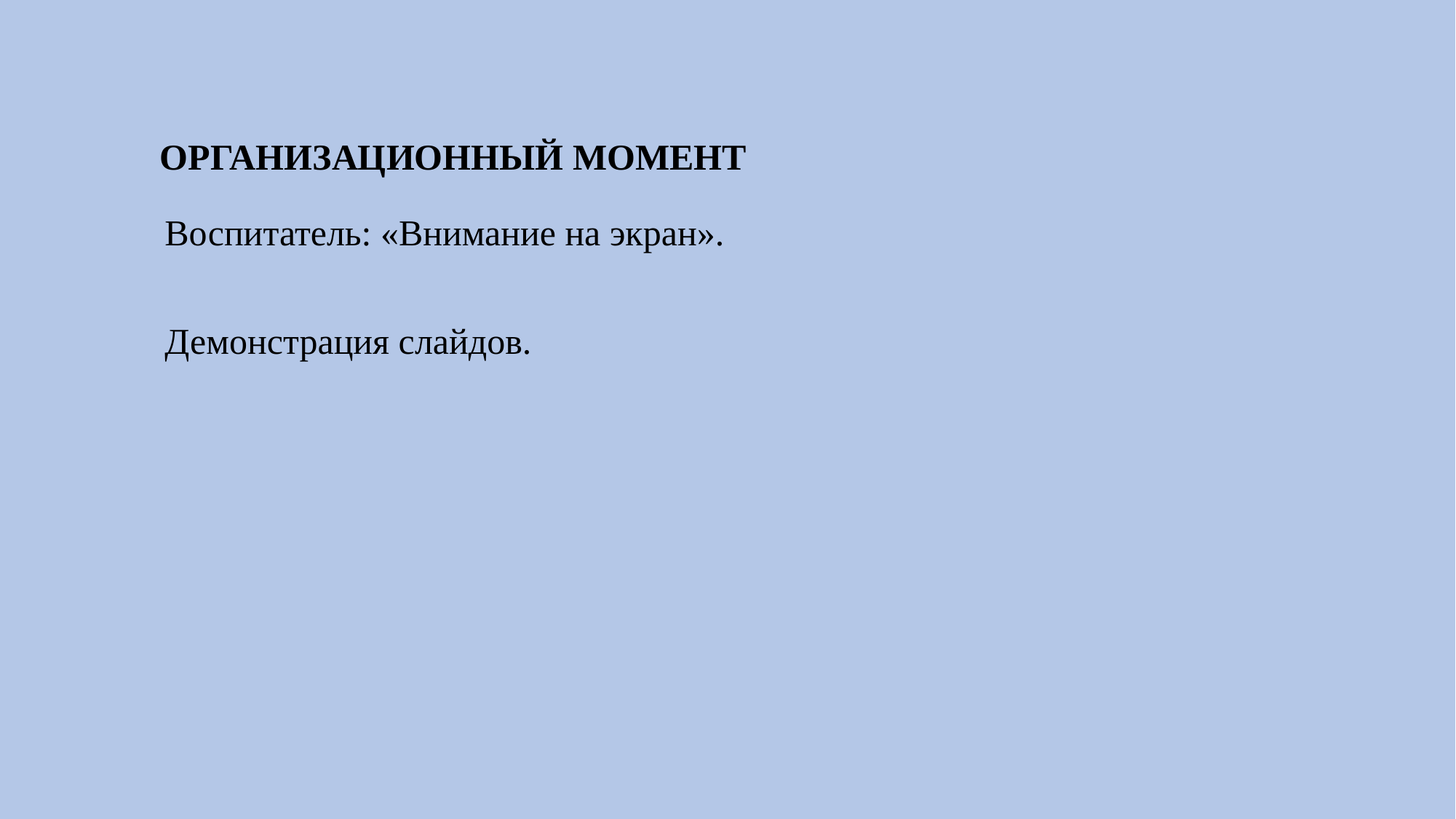

# ОРГАНИЗАЦИОННЫЙ МОМЕНТ
Воспитатель: «Внимание на экран».

Демонстрация слайдов.